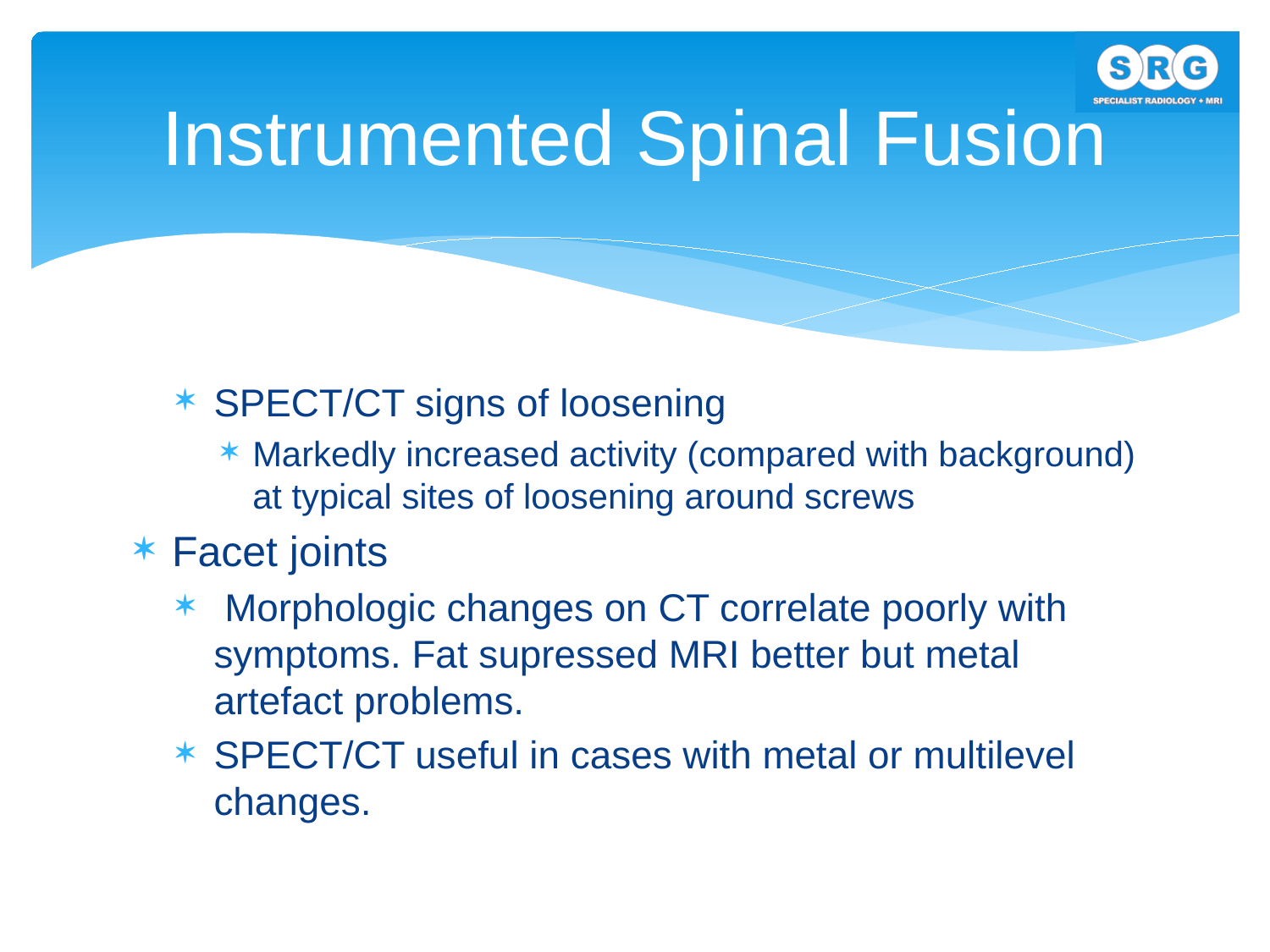

# Instrumented Spinal Fusion
SPECT/CT signs of loosening
Markedly increased activity (compared with background) at typical sites of loosening around screws
Facet joints
 Morphologic changes on CT correlate poorly with symptoms. Fat supressed MRI better but metal artefact problems.
SPECT/CT useful in cases with metal or multilevel changes.